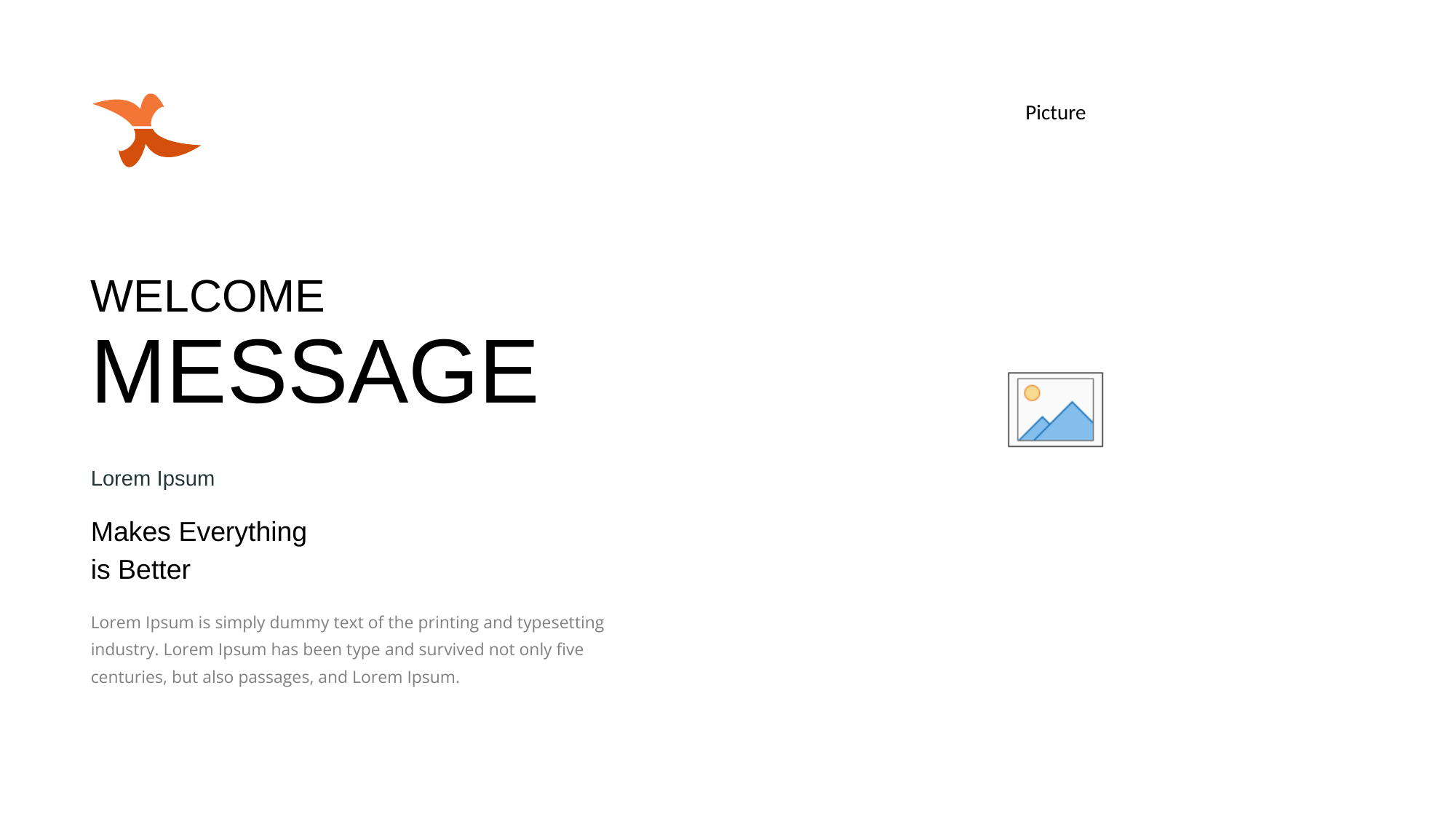

WELCOME
MESSAGE
Lorem Ipsum
Makes Everything
is Better
Lorem Ipsum is simply dummy text of the printing and typesetting industry. Lorem Ipsum has been type and survived not only five centuries, but also passages, and Lorem Ipsum.